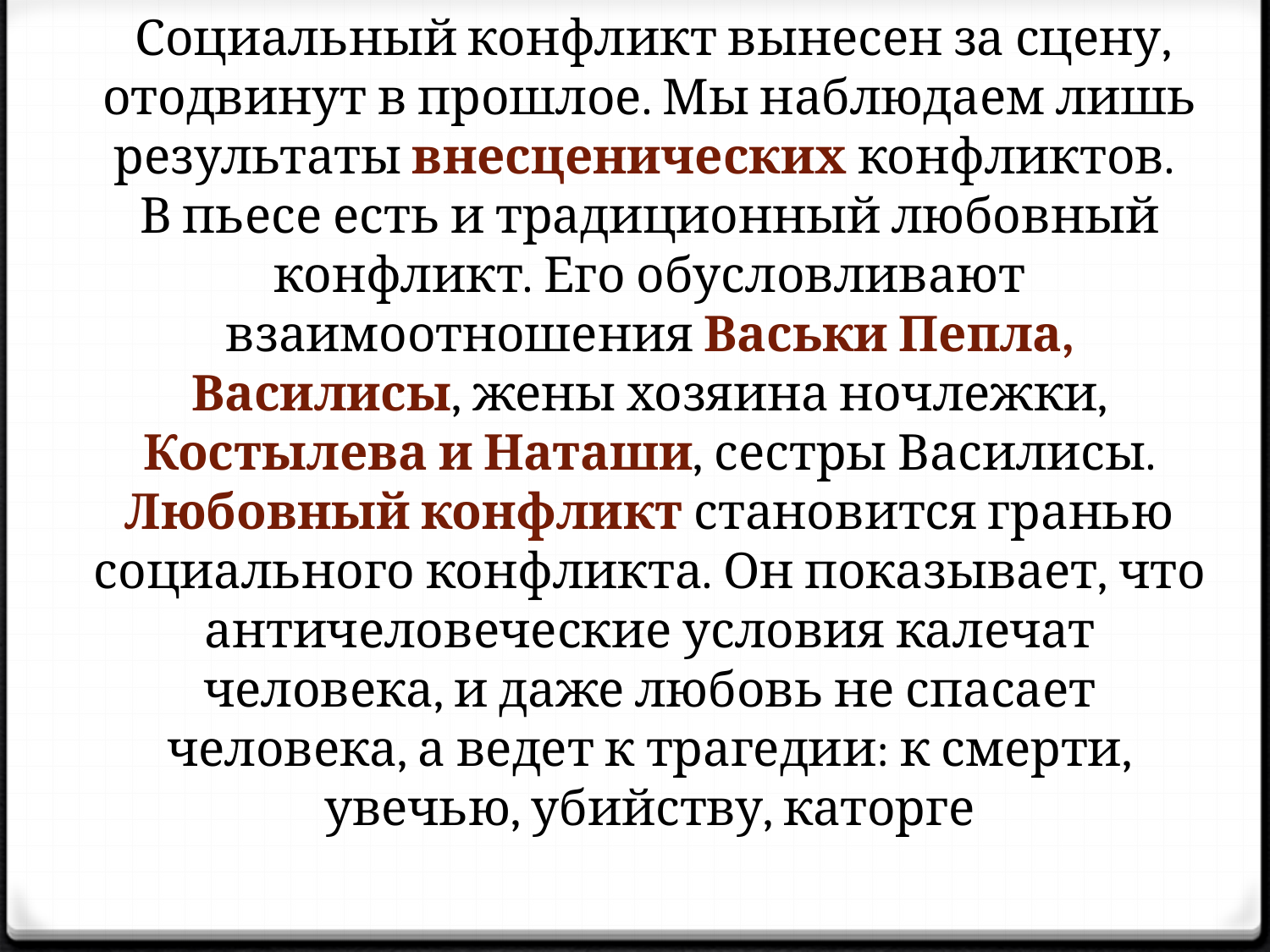

Социальный конфликт вынесен за сцену, отодвинут в прошлое. Мы наблюдаем лишь результаты внесценических конфликтов.
В пьесе есть и традиционный любовный конфликт. Его обусловливают взаимоотношения Васьки Пепла, Василисы, жены хозяина ночлежки, Костылева и Наташи, сестры Василисы. Любовный конфликт становится гранью социального конфликта. Он показывает, что античеловеческие условия калечат человека, и даже любовь не спасает человека, а ведет к трагедии: к смерти, увечью, убийству, каторге